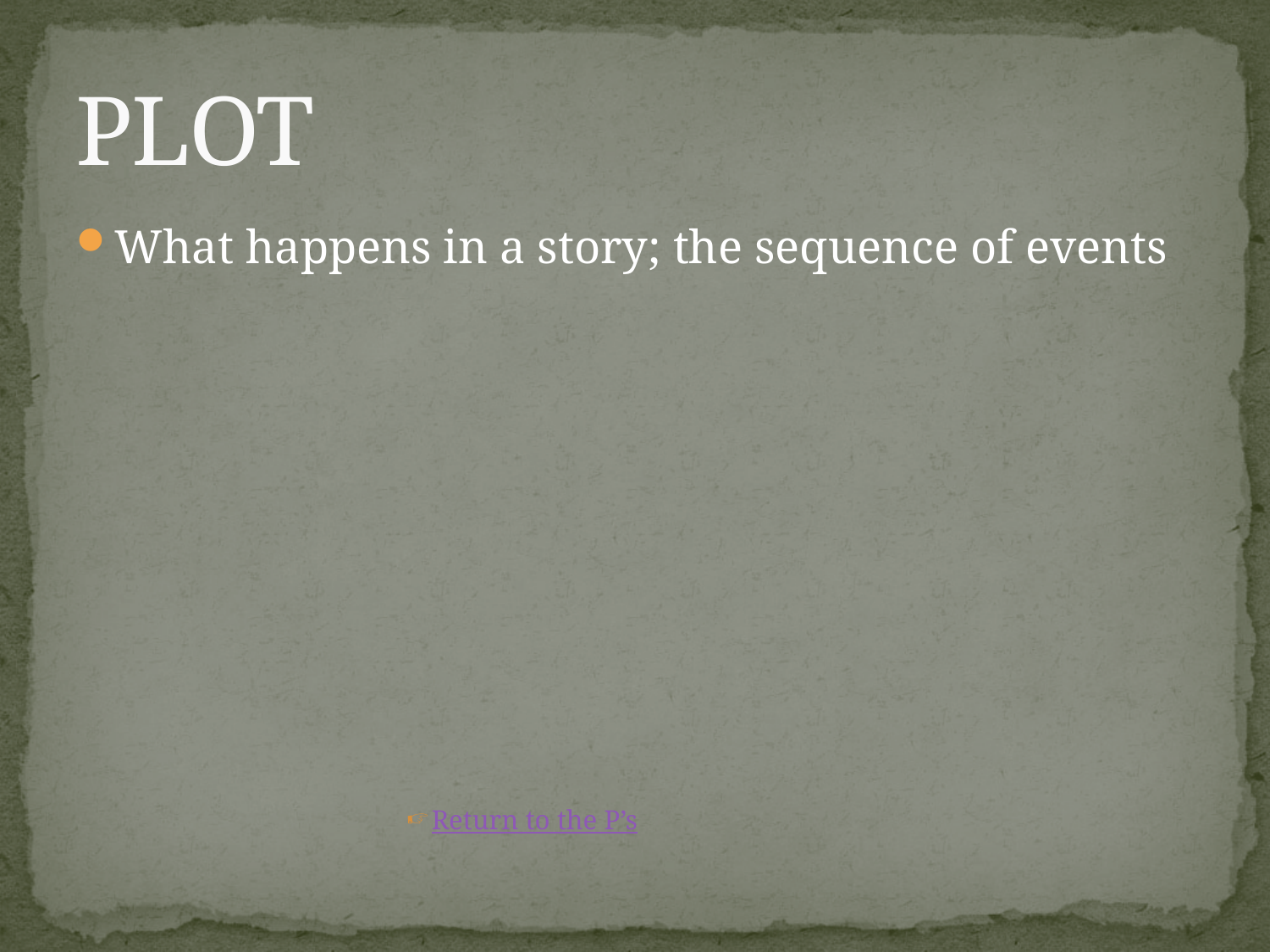

# PLOT
What happens in a story; the sequence of events

Return to the P’s